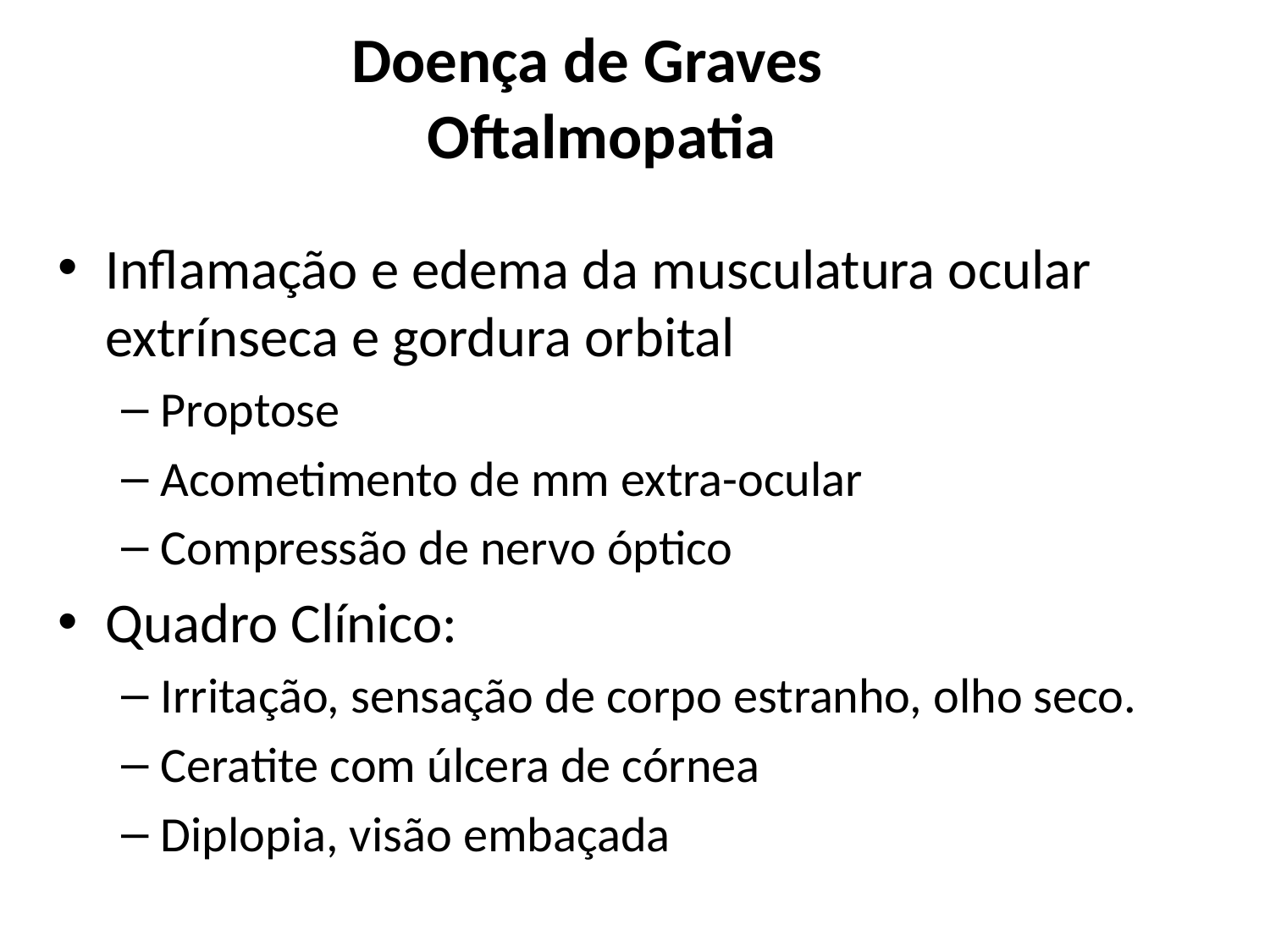

Doença de Graves
 Oftalmopatia
Inflamação e edema da musculatura ocular extrínseca e gordura orbital
Proptose
Acometimento de mm extra-ocular
Compressão de nervo óptico
Quadro Clínico:
Irritação, sensação de corpo estranho, olho seco.
Ceratite com úlcera de córnea
Diplopia, visão embaçada